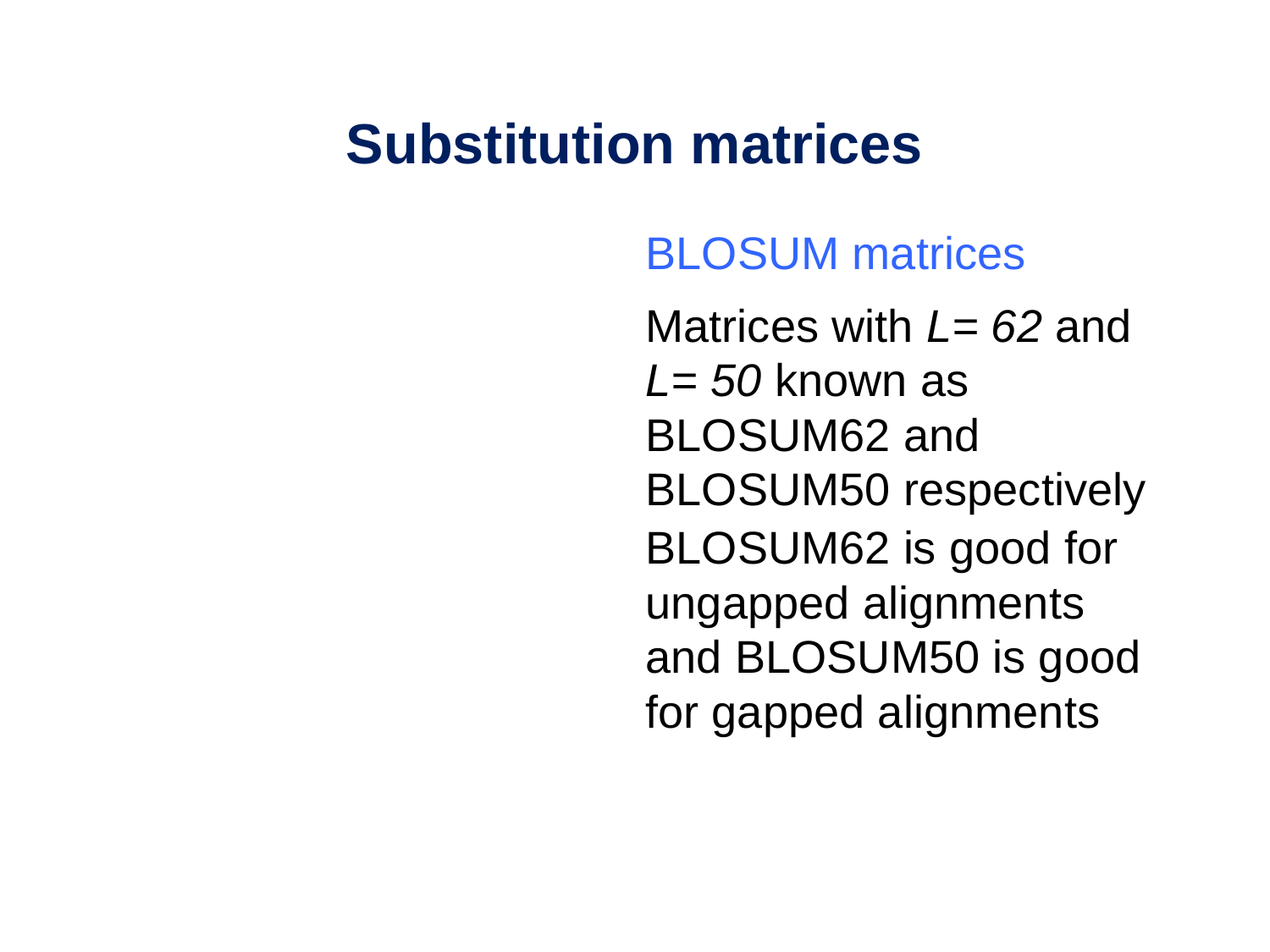

Substitution matrices
BLOSUM matrices
Matrices with L= 62 and L= 50 known as BLOSUM62 and BLOSUM50 respectively
BLOSUM62 is good for ungapped alignments and BLOSUM50 is good for gapped alignments